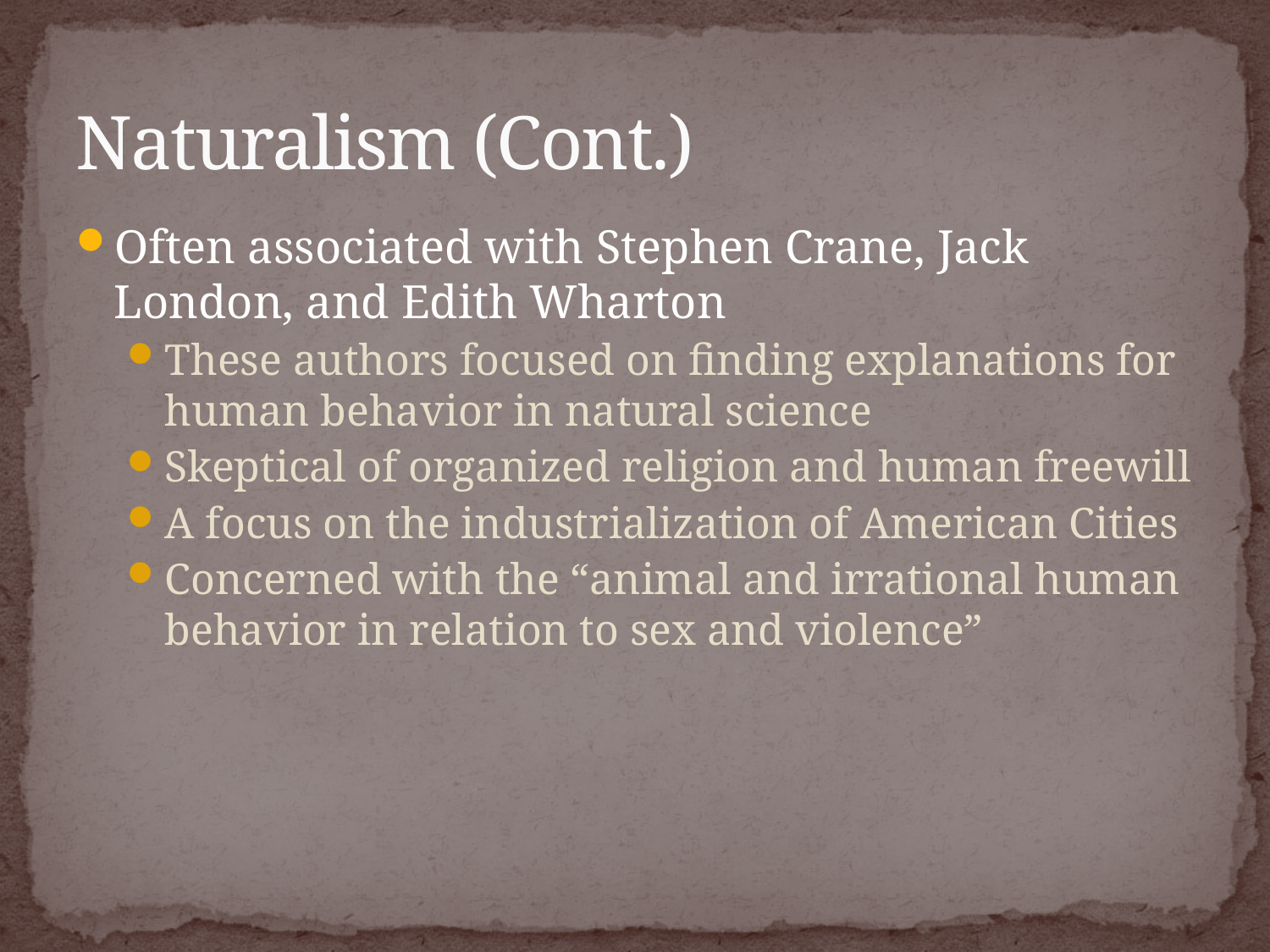

# Naturalism (Cont.)
Often associated with Stephen Crane, Jack London, and Edith Wharton
These authors focused on finding explanations for human behavior in natural science
Skeptical of organized religion and human freewill
A focus on the industrialization of American Cities
Concerned with the “animal and irrational human behavior in relation to sex and violence”